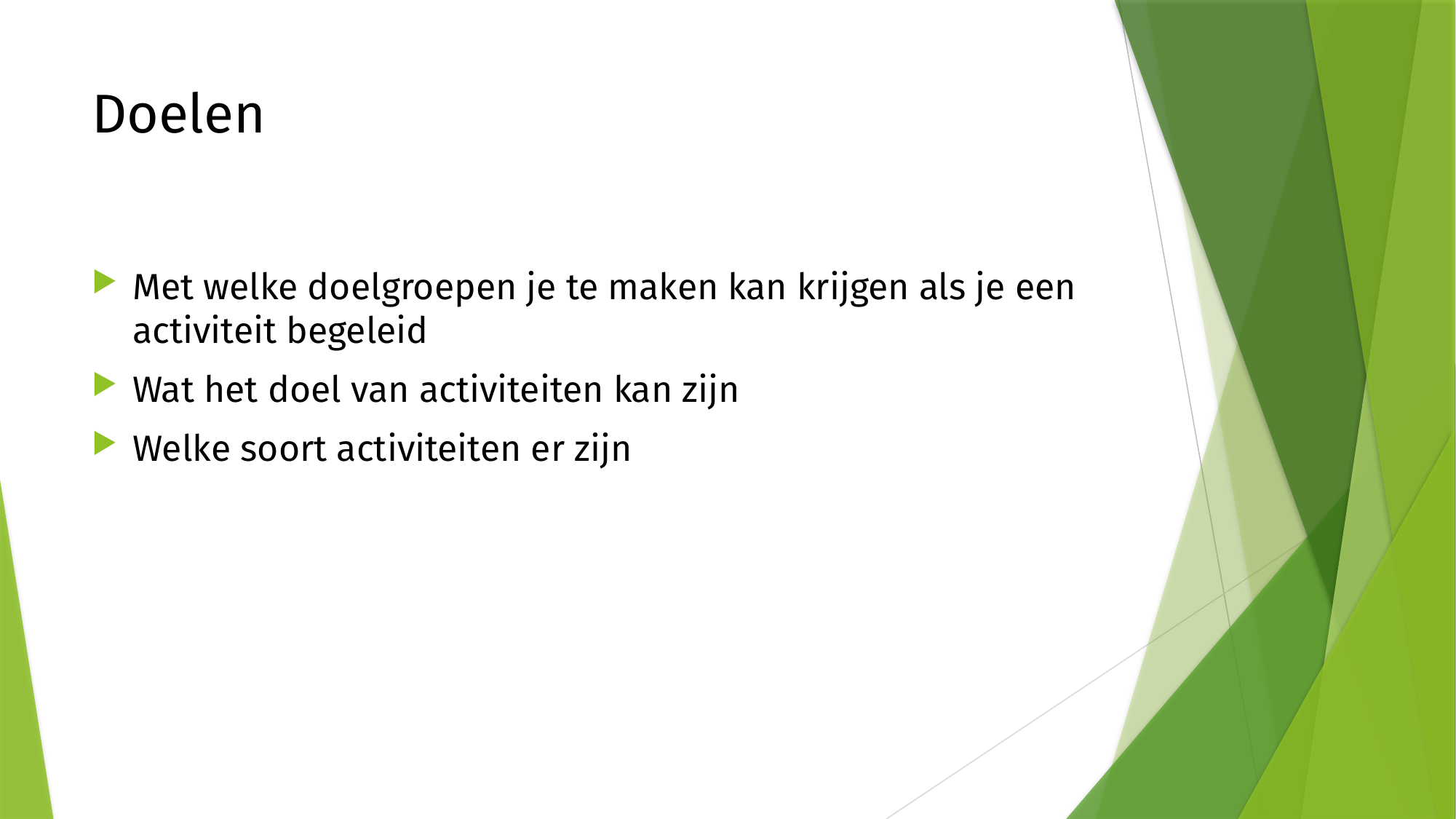

# Doelen
Met welke doelgroepen je te maken kan krijgen als je een activiteit begeleid
Wat het doel van activiteiten kan zijn
Welke soort activiteiten er zijn